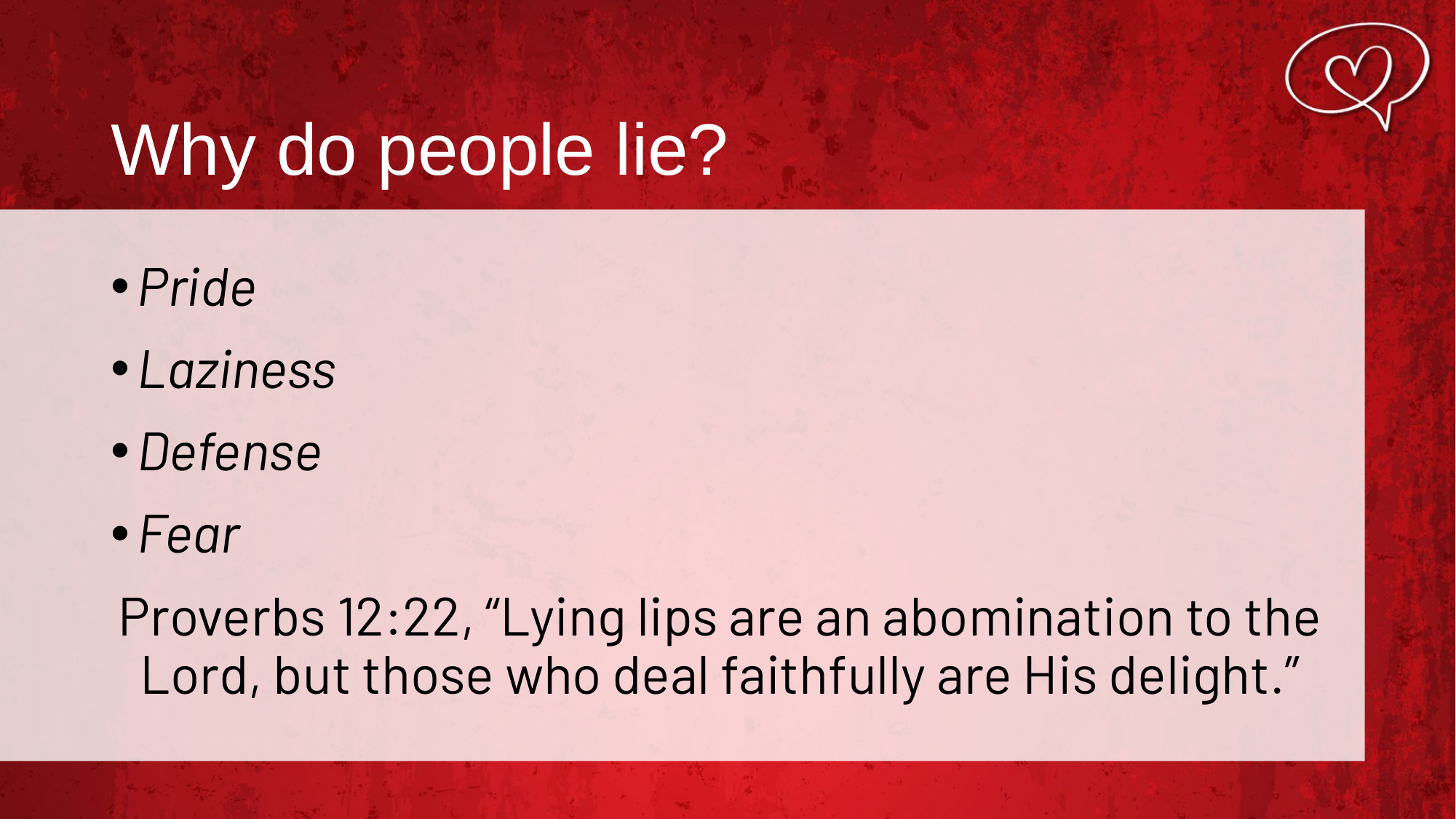

# Why do people lie?
Pride
Laziness
Defense
Fear
Proverbs 12:22, “Lying lips are an abomination to the Lord, but those who deal faithfully are His delight.”